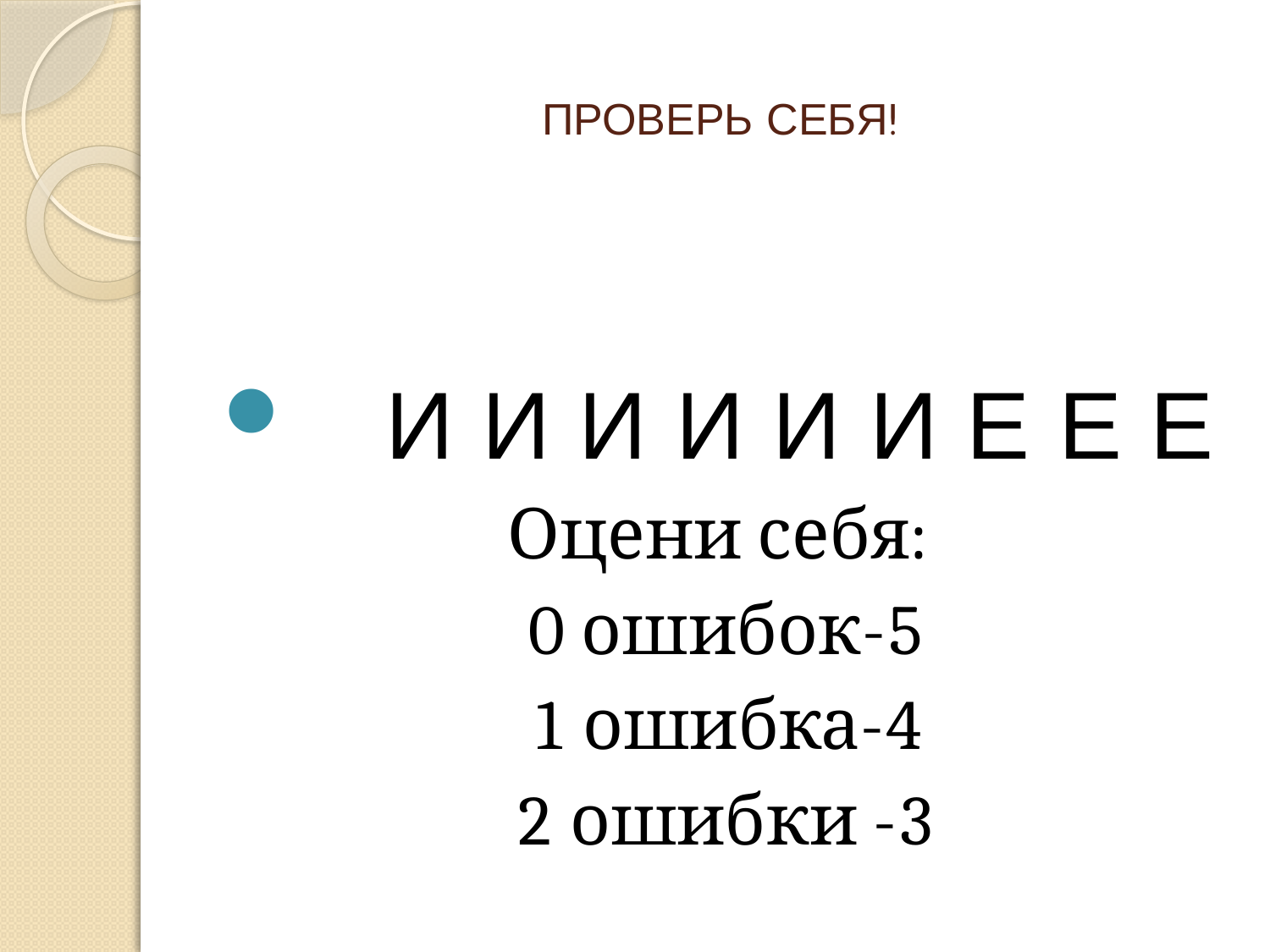

# ПРОВЕРЬ СЕБЯ!

   И И И И И И Е Е Е
Оцени себя:
0 ошибок-5
1 ошибка-4
2 ошибки -3